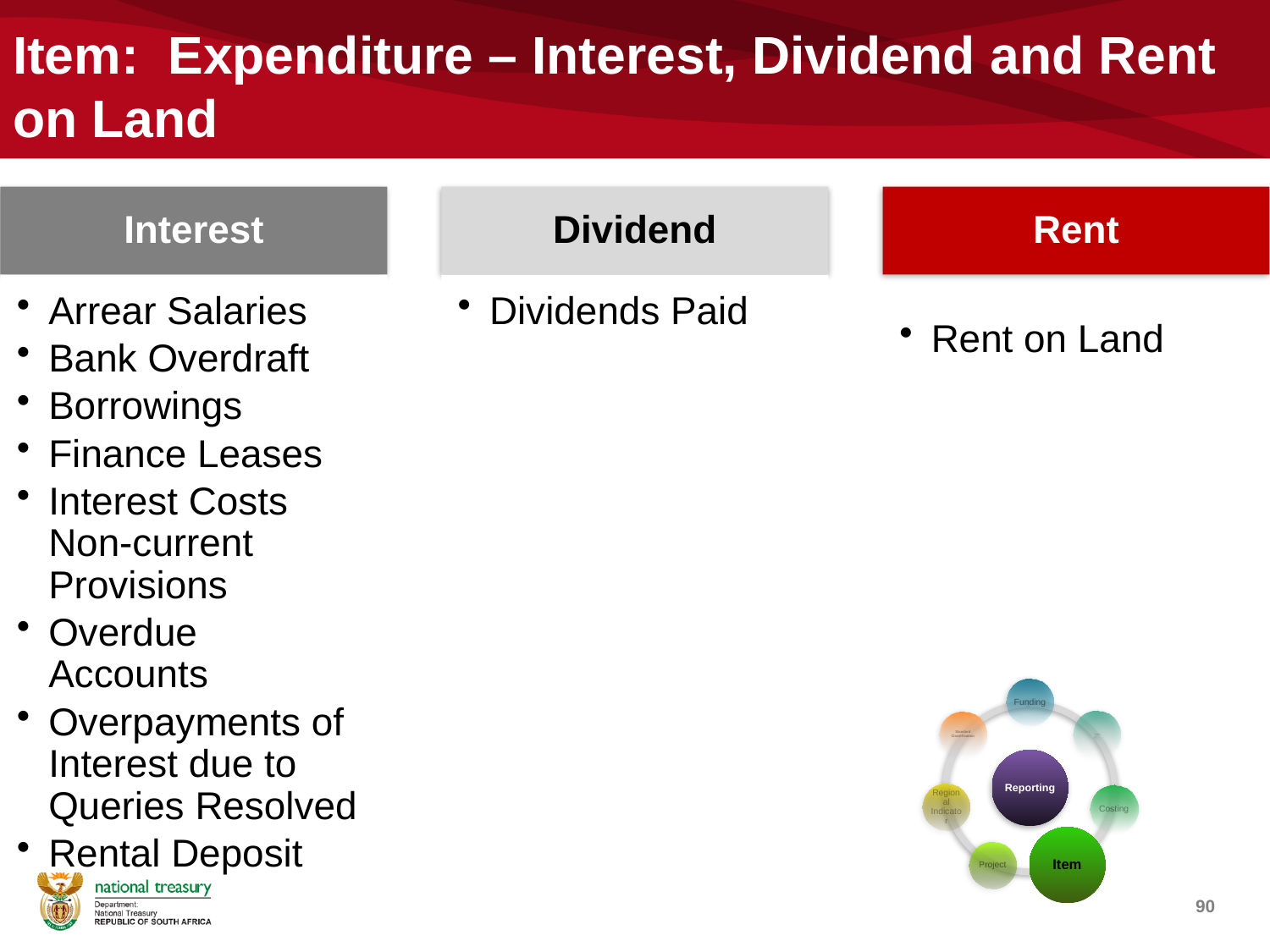

# Item:  Expenditure – Interest, Dividend and Rent on Land
Interest
Arrear Salaries
Bank Overdraft
Borrowings
Finance Leases
Interest Costs Non-current Provisions
Overdue Accounts
Overpayments of Interest due to Queries Resolved
Rental Deposit
Dividend
Dividends Paid
Rent
Rent on Land

Reporting
Funding
Function
Costing
Item
Project
Regional Indicator
Standard Classification
90